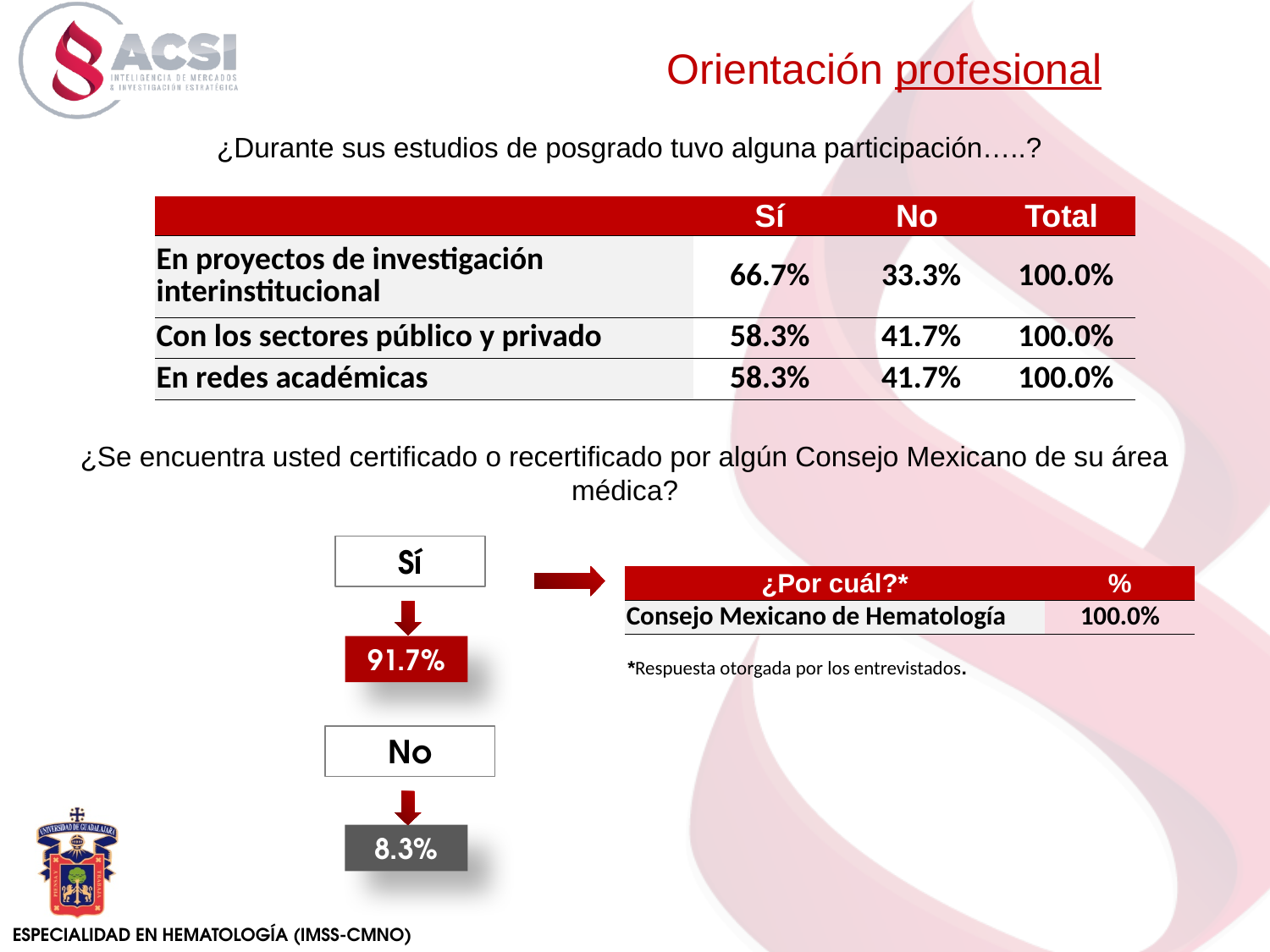

Orientación profesional
¿Durante sus estudios de posgrado tuvo alguna participación…..?
|  | Sí | No | Total |
| --- | --- | --- | --- |
| En proyectos de investigación interinstitucional | 66.7% | 33.3% | 100.0% |
| Con los sectores público y privado | 58.3% | 41.7% | 100.0% |
| En redes académicas | 58.3% | 41.7% | 100.0% |
¿Se encuentra usted certificado o recertificado por algún Consejo Mexicano de su área médica?
Sí

| ¿Por cuál?\* | % |
| --- | --- |
| Consejo Mexicano de Hematología | 100.0% |

91.7%
*Respuesta otorgada por los entrevistados.
No

8.3%